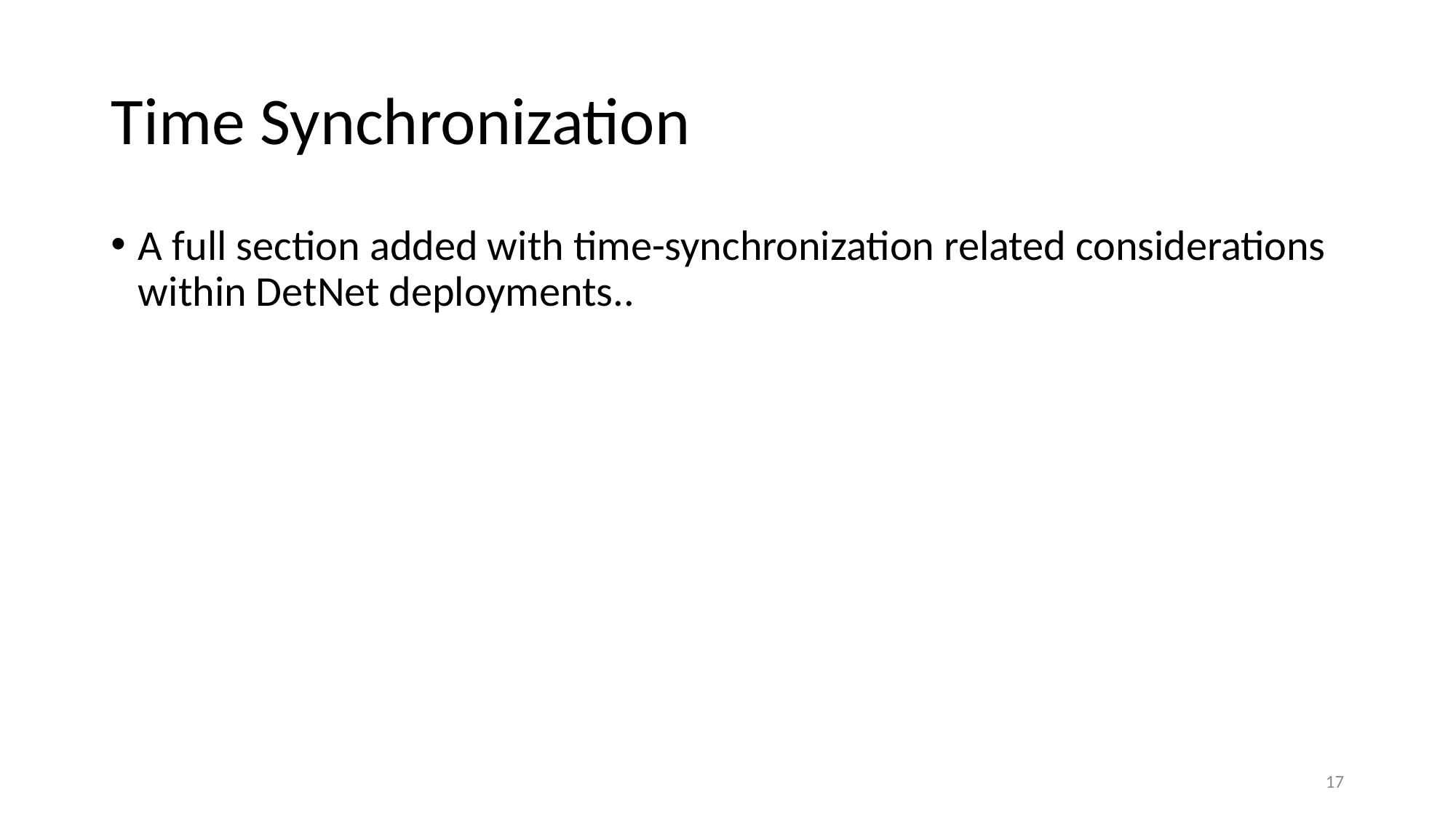

# Time Synchronization
A full section added with time-synchronization related considerations within DetNet deployments..
17